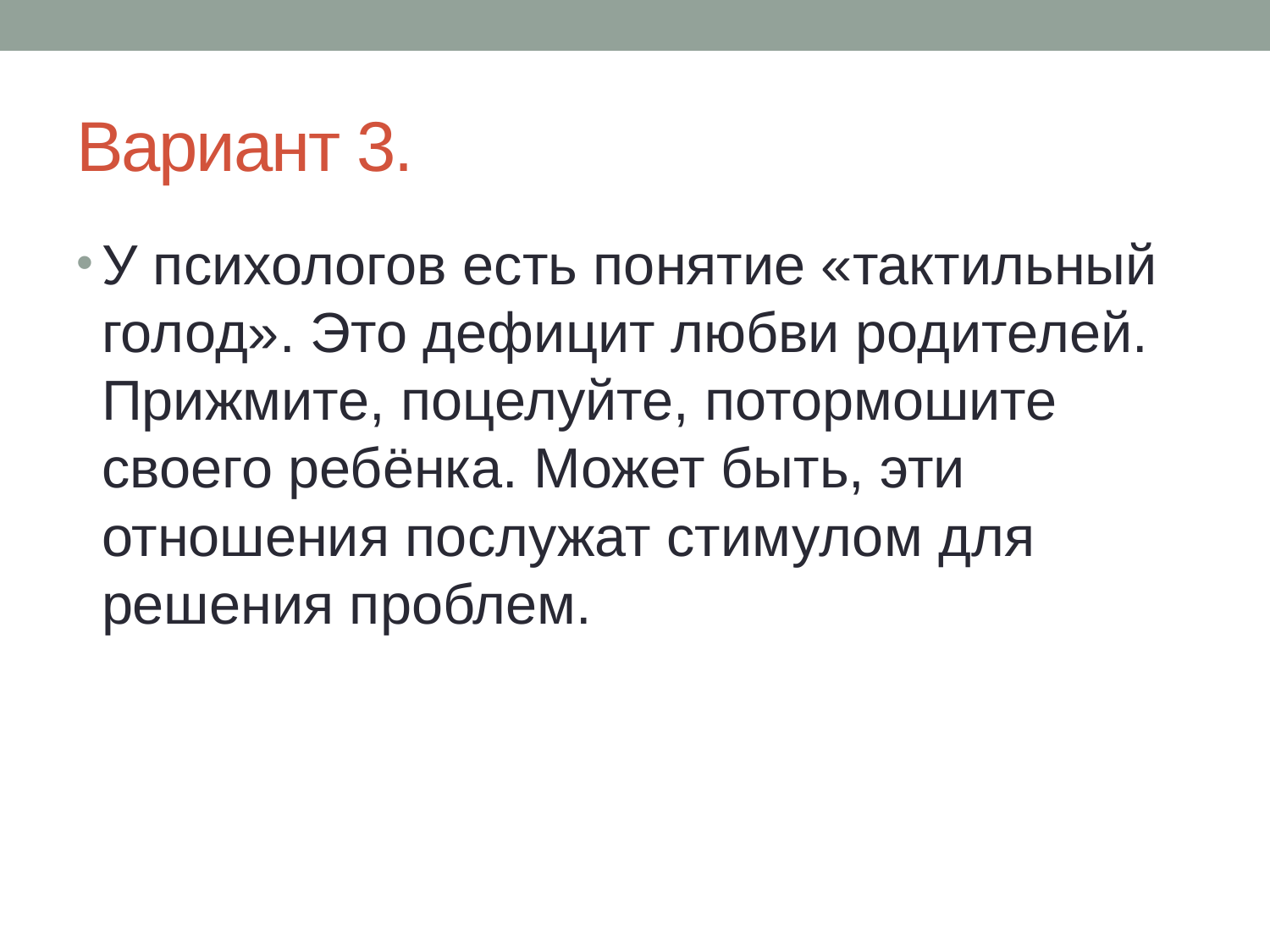

# Вариант 3.
У психологов есть понятие «тактильный голод». Это дефицит любви родителей. Прижмите, поцелуйте, потормошите своего ребёнка. Может быть, эти отношения послужат стимулом для решения проблем.